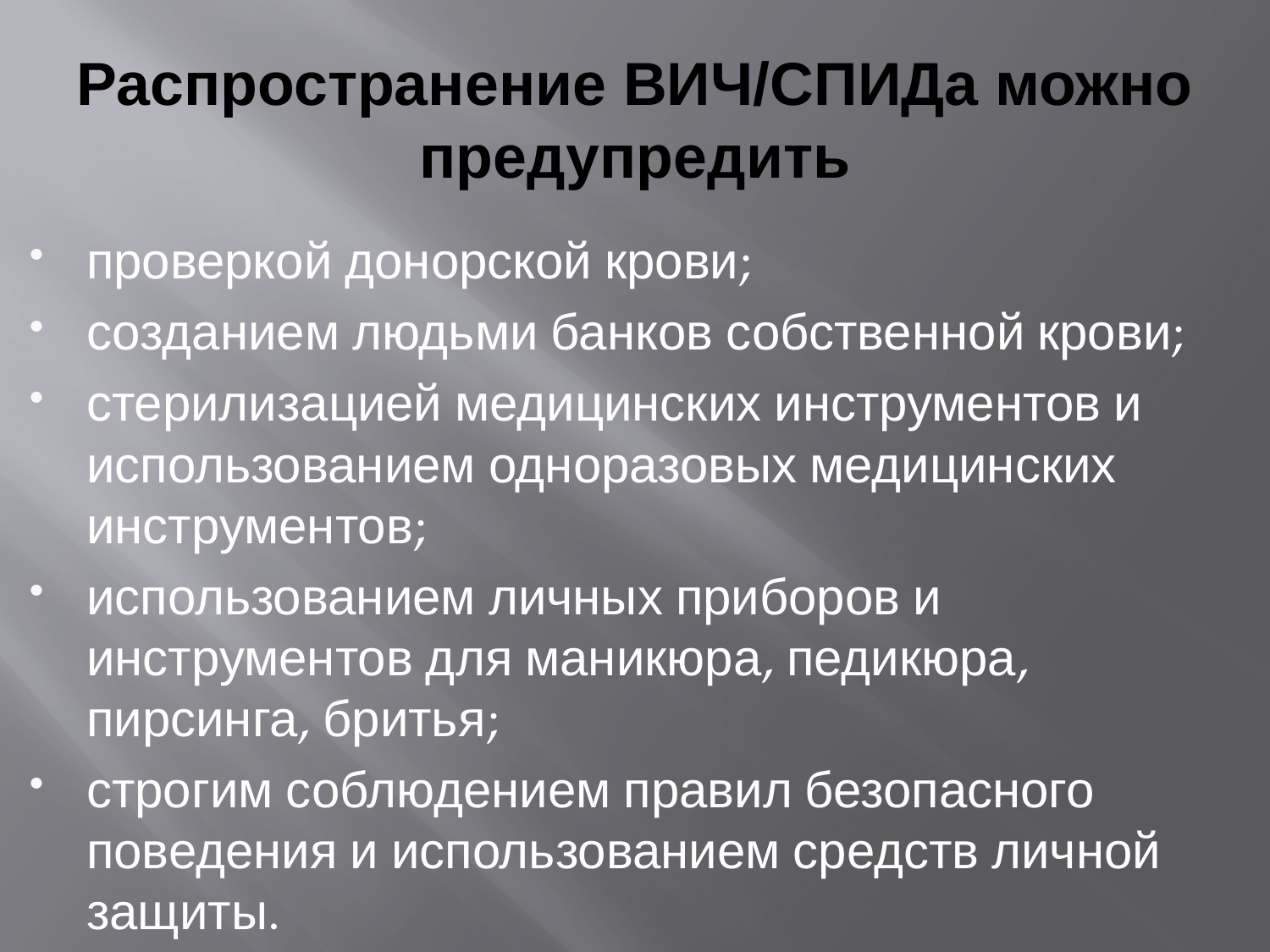

# Распространение ВИЧ/СПИДа можно предупредить
проверкой донорской крови;
созданием людьми банков собственной крови;
стерилизацией медицинских инструментов и использованием одноразовых медицинских инструментов;
использованием личных приборов и инструментов для маникюра, педикюра, пирсинга, бритья;
строгим соблюдением правил безопасного поведения и использованием средств личной защиты.